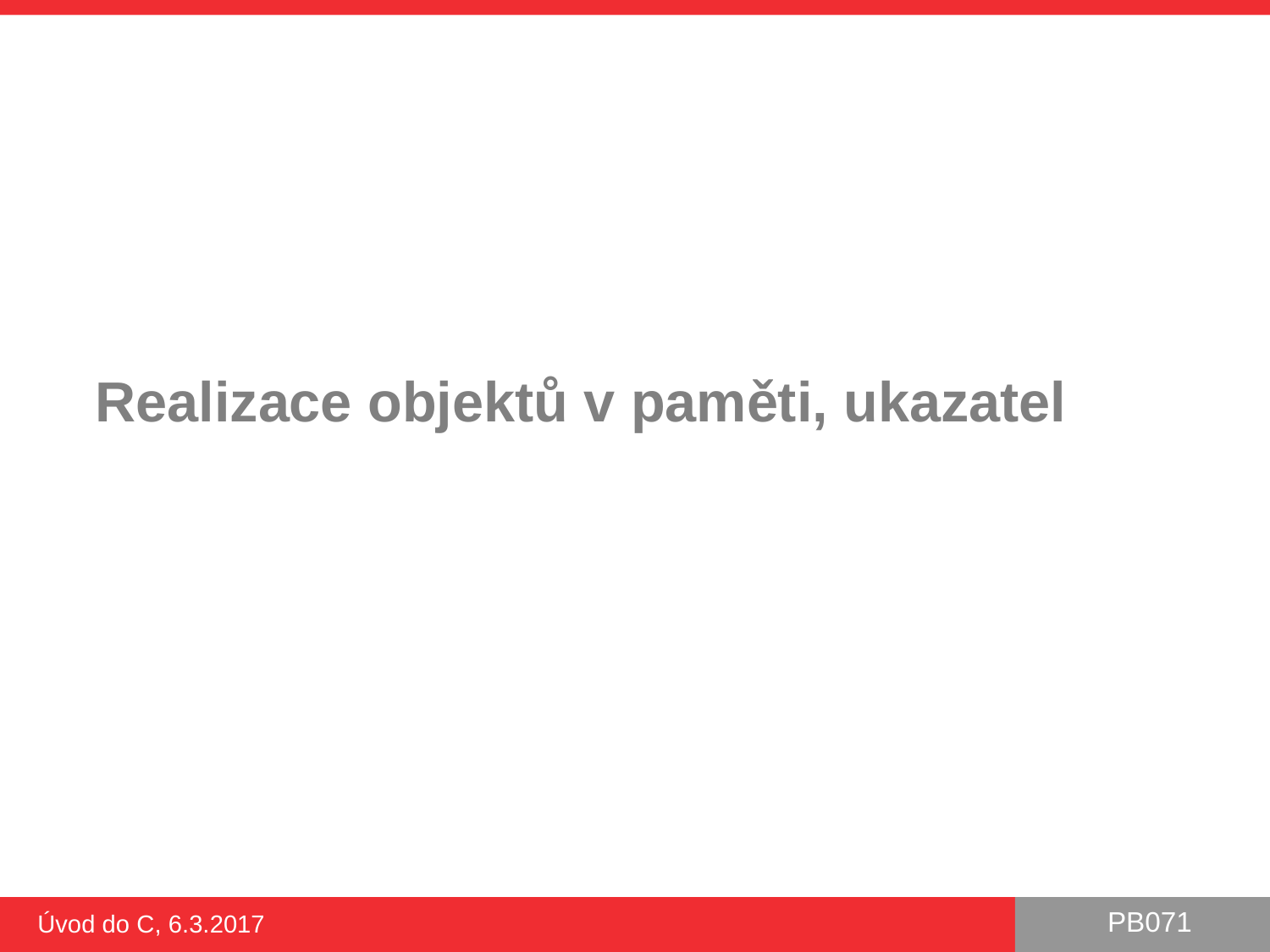

# Realizace objektů v paměti, ukazatel
Úvod do C, 6.3.2017